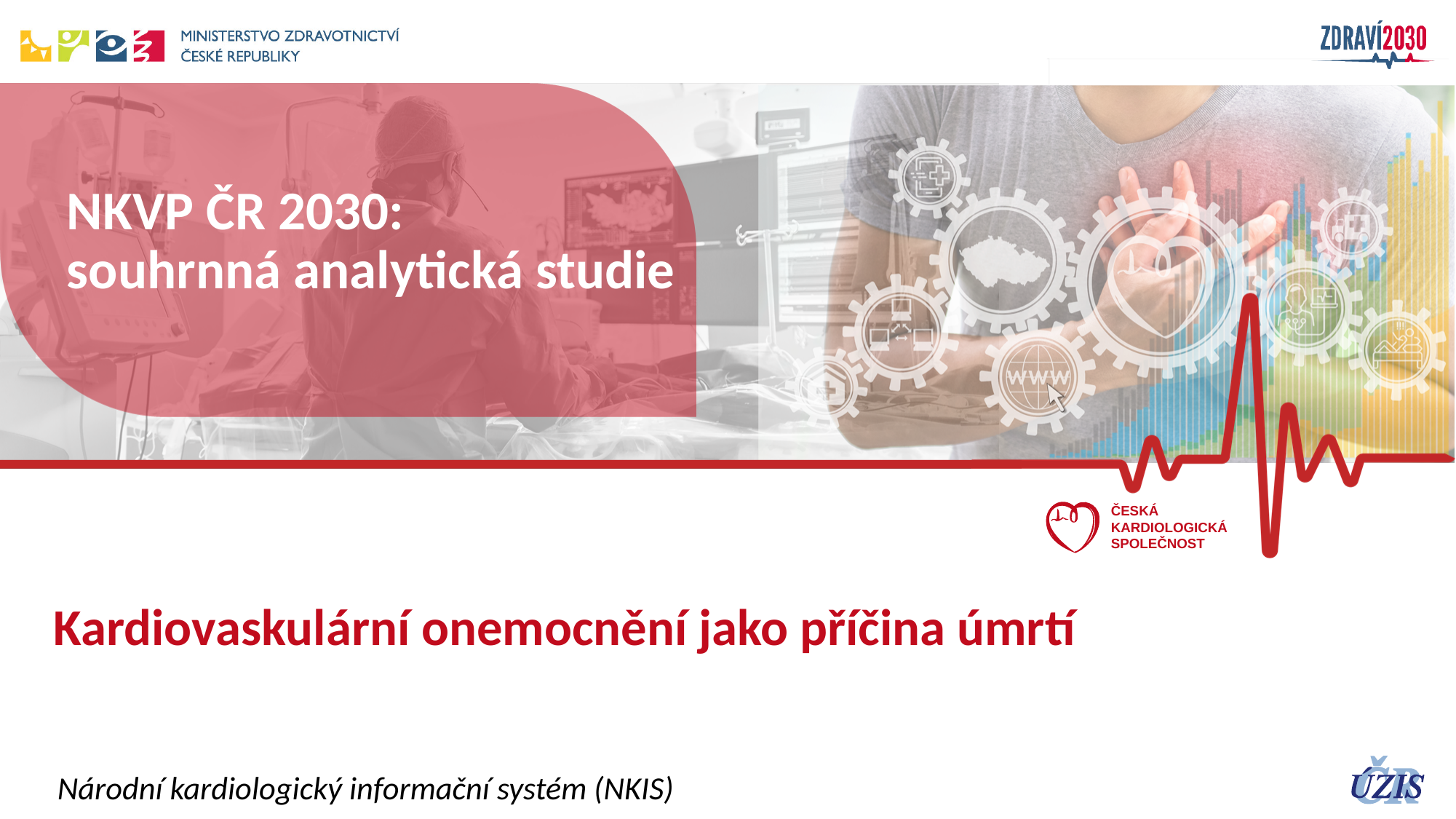

# NKVP ČR 2030: souhrnná analytická studie
Kardiovaskulární onemocnění jako příčina úmrtí
Národní kardiologický informační systém (NKIS)